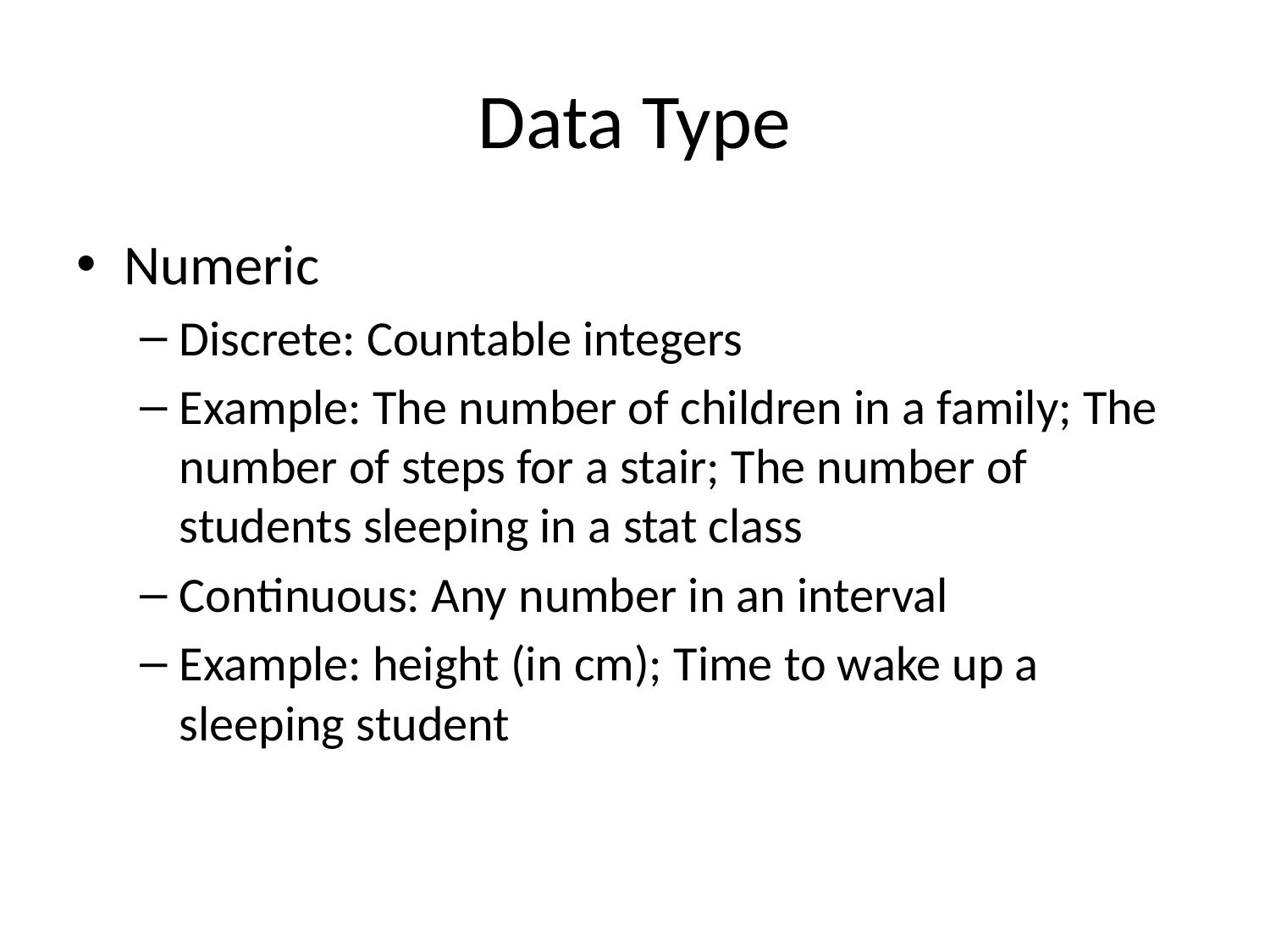

# Data Type
Numeric
Discrete: Countable integers
Example: The number of children in a family; The number of steps for a stair; The number of students sleeping in a stat class
Continuous: Any number in an interval
Example: height (in cm); Time to wake up a sleeping student